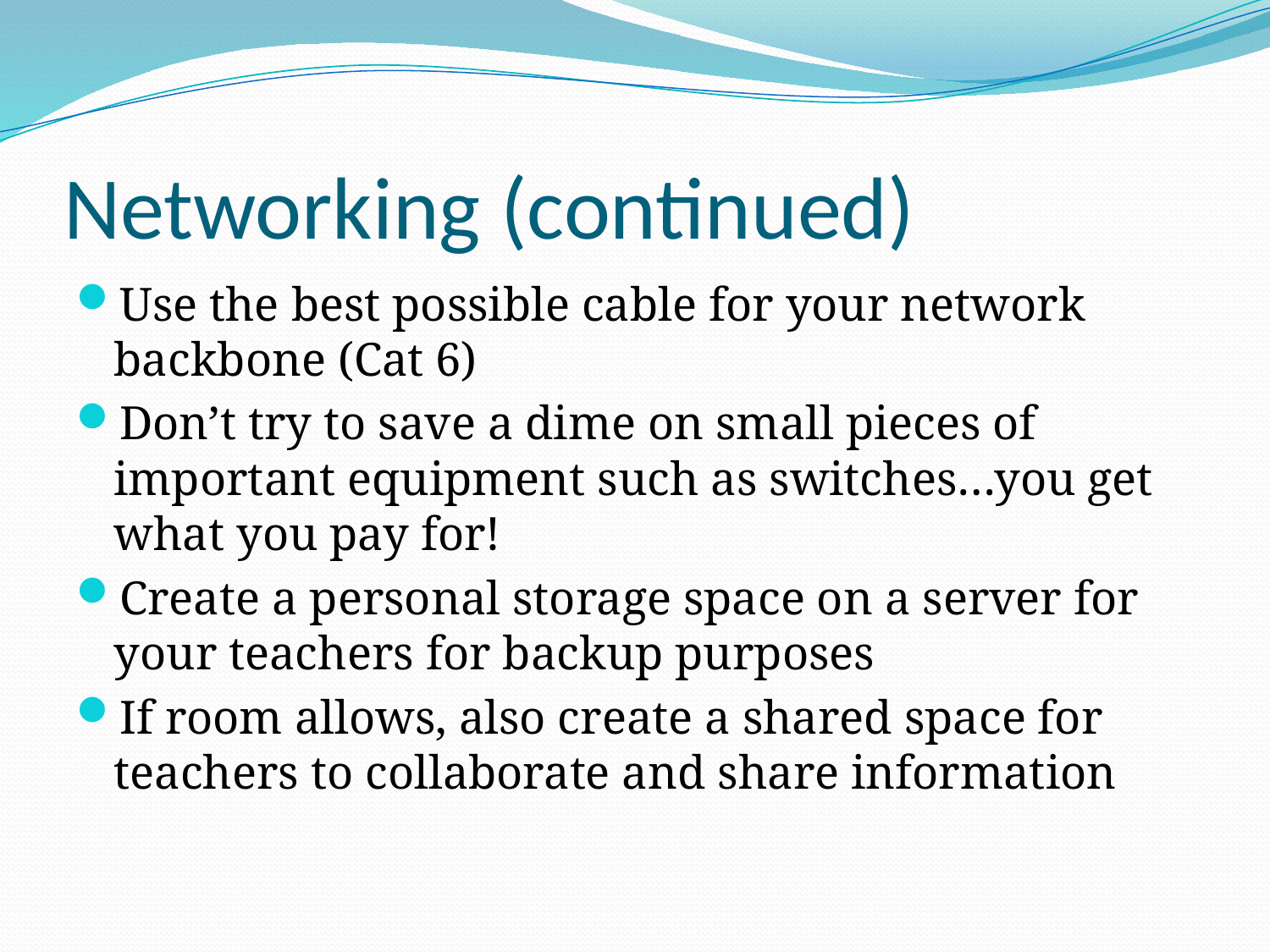

# Networking (continued)
Use the best possible cable for your network backbone (Cat 6)
Don’t try to save a dime on small pieces of important equipment such as switches…you get what you pay for!
Create a personal storage space on a server for your teachers for backup purposes
If room allows, also create a shared space for teachers to collaborate and share information